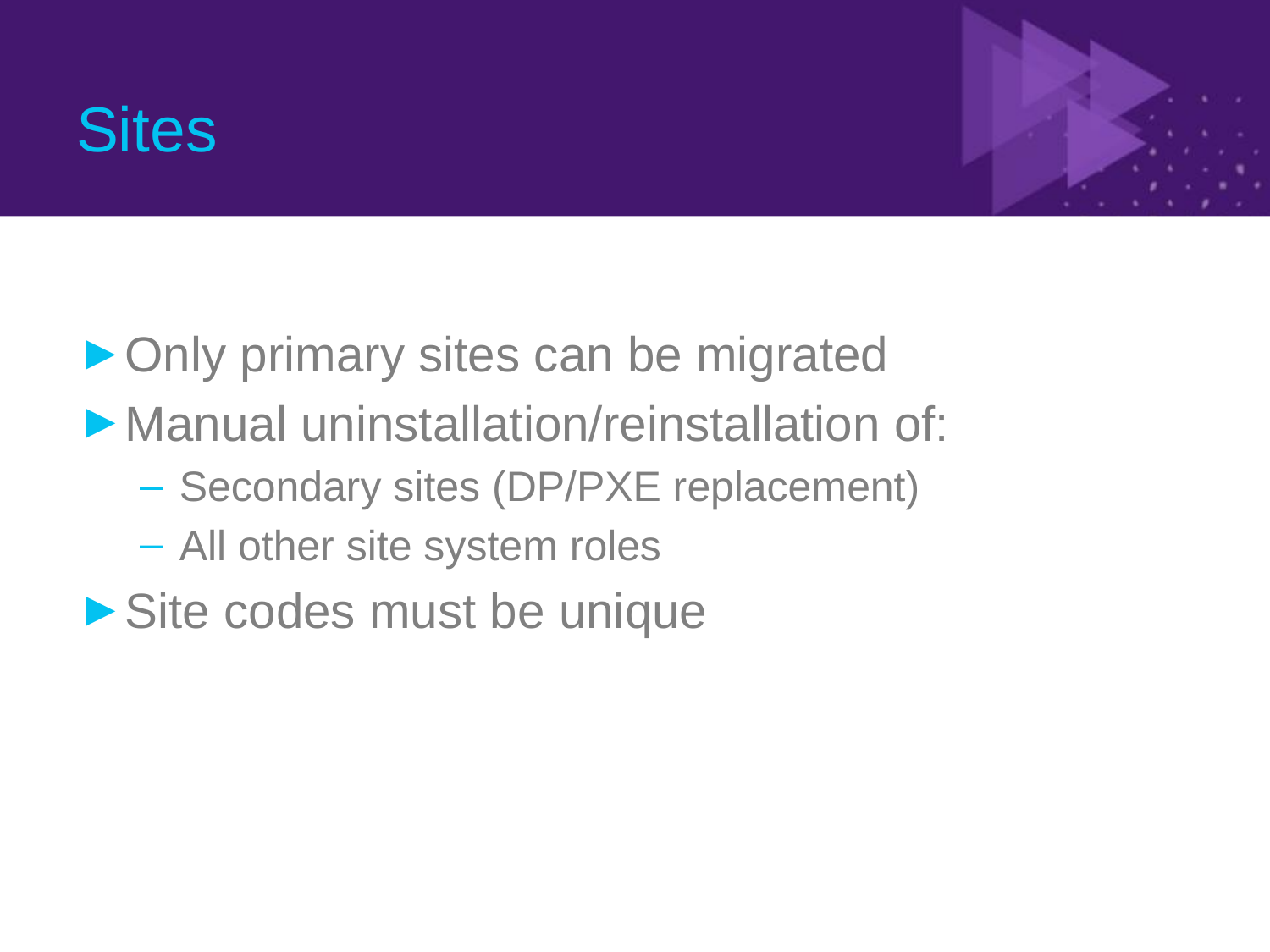

# Sites
Only primary sites can be migrated
Manual uninstallation/reinstallation of:
Secondary sites (DP/PXE replacement)
All other site system roles
Site codes must be unique